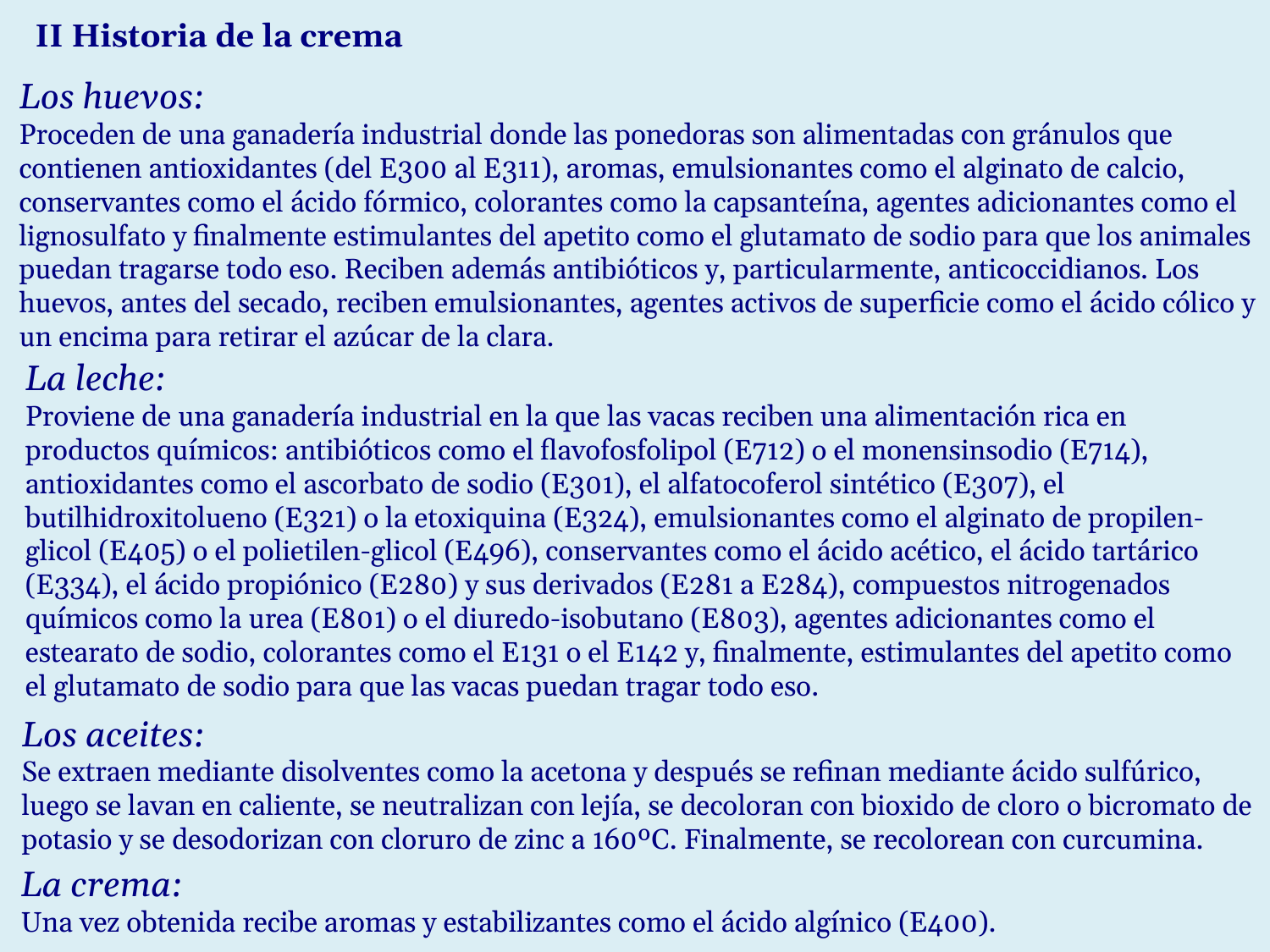

II Historia de la crema
Los huevos:
Proceden de una ganadería industrial donde las ponedoras son alimentadas con gránulos que contienen antioxidantes (del E300 al E311), aromas, emulsionantes como el alginato de calcio, conservantes como el ácido fórmico, colorantes como la capsanteína, agentes adicionantes como el lignosulfato y finalmente estimulantes del apetito como el glutamato de sodio para que los animales puedan tragarse todo eso. Reciben además antibióticos y, particularmente, anticoccidianos. Los huevos, antes del secado, reciben emulsionantes, agentes activos de superficie como el ácido cólico y un encima para retirar el azúcar de la clara.
La leche:
Proviene de una ganadería industrial en la que las vacas reciben una alimentación rica en productos químicos: antibióticos como el flavofosfolipol (E712) o el monensinsodio (E714), antioxidantes como el ascorbato de sodio (E301), el alfatocoferol sintético (E307), el butilhidroxitolueno (E321) o la etoxiquina (E324), emulsionantes como el alginato de propilen-glicol (E405) o el polietilen-glicol (E496), conservantes como el ácido acético, el ácido tartárico (E334), el ácido propiónico (E280) y sus derivados (E281 a E284), compuestos nitrogenados químicos como la urea (E801) o el diuredo-isobutano (E803), agentes adicionantes como el estearato de sodio, colorantes como el E131 o el E142 y, finalmente, estimulantes del apetito como el glutamato de sodio para que las vacas puedan tragar todo eso.
Los aceites:
Se extraen mediante disolventes como la acetona y después se refinan mediante ácido sulfúrico, luego se lavan en caliente, se neutralizan con lejía, se decoloran con bioxido de cloro o bicromato de potasio y se desodorizan con cloruro de zinc a 160ºC. Finalmente, se recolorean con curcumina.
La crema:
Una vez obtenida recibe aromas y estabilizantes como el ácido algínico (E400).